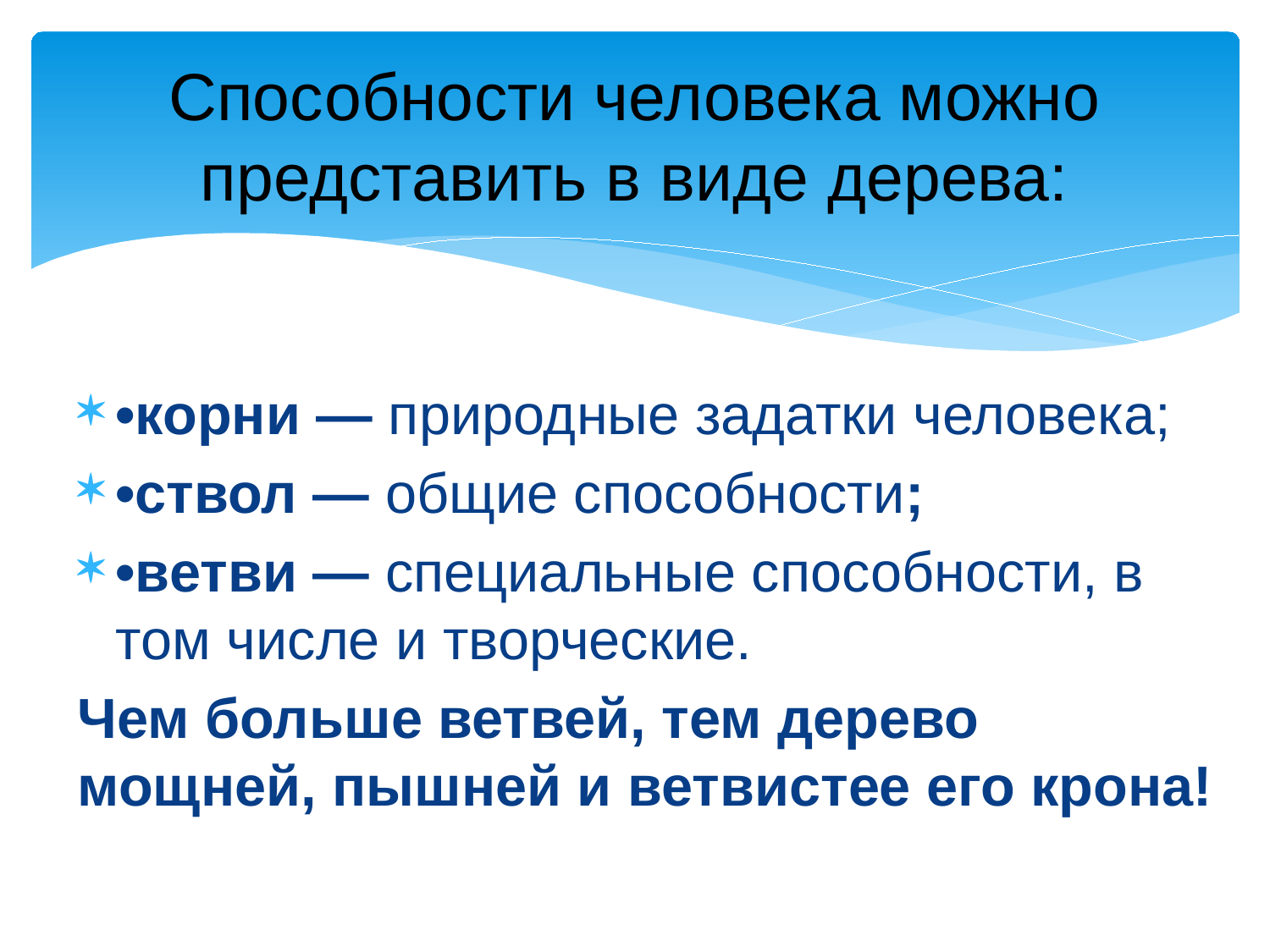

# Способности человека можно представить в виде дерева:
•корни — природные задатки человека;
•ствол — общие способности;
•ветви — специальные способности, в том числе и творческие.
Чем больше ветвей, тем дерево мощней, пышней и ветвистее его крона!